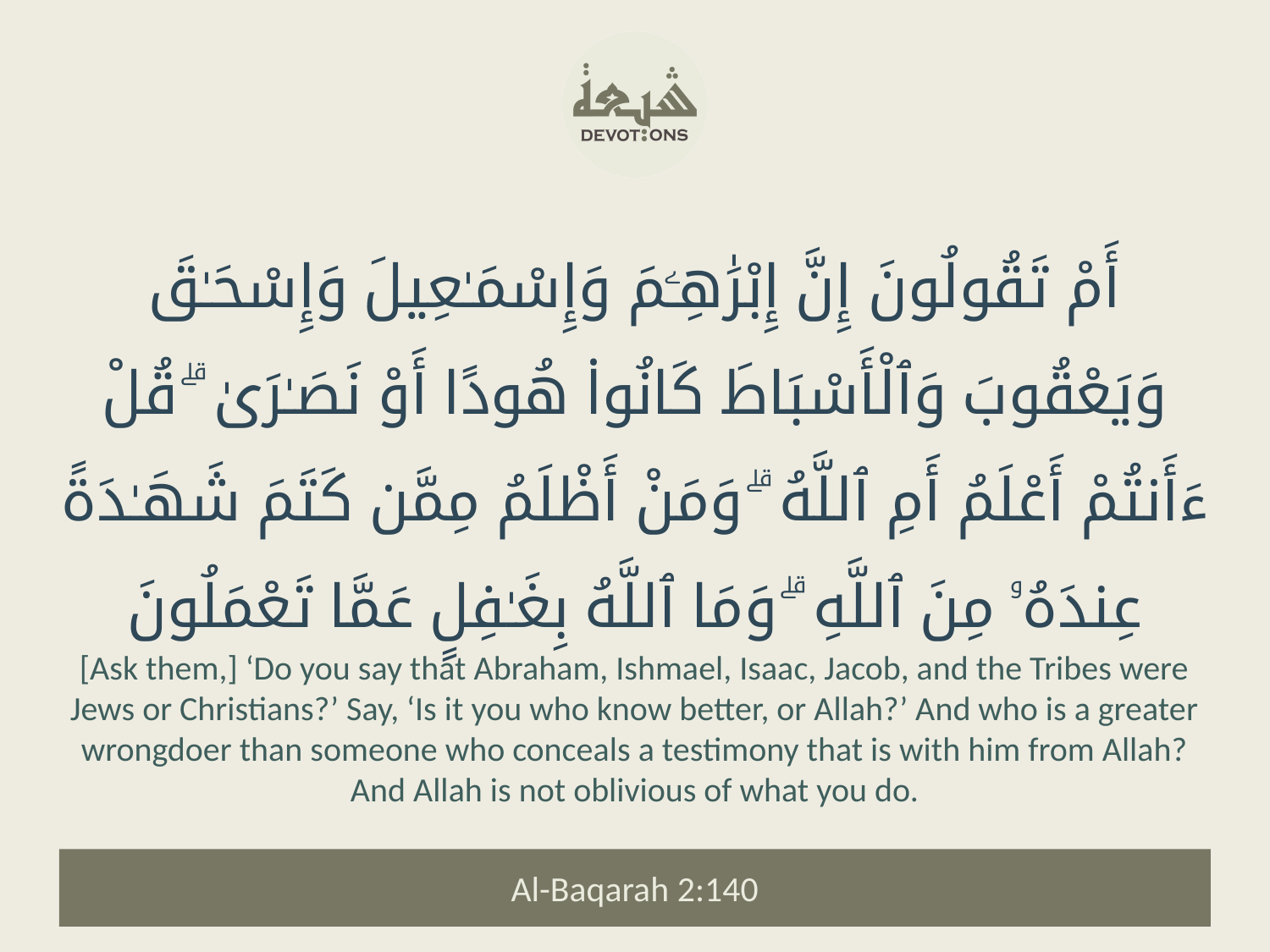

أَمْ تَقُولُونَ إِنَّ إِبْرَٰهِـۧمَ وَإِسْمَـٰعِيلَ وَإِسْحَـٰقَ وَيَعْقُوبَ وَٱلْأَسْبَاطَ كَانُوا۟ هُودًا أَوْ نَصَـٰرَىٰ ۗ قُلْ ءَأَنتُمْ أَعْلَمُ أَمِ ٱللَّهُ ۗ وَمَنْ أَظْلَمُ مِمَّن كَتَمَ شَهَـٰدَةً عِندَهُۥ مِنَ ٱللَّهِ ۗ وَمَا ٱللَّهُ بِغَـٰفِلٍ عَمَّا تَعْمَلُونَ
[Ask them,] ‘Do you say that Abraham, Ishmael, Isaac, Jacob, and the Tribes were Jews or Christians?’ Say, ‘Is it you who know better, or Allah?’ And who is a greater wrongdoer than someone who conceals a testimony that is with him from Allah? And Allah is not oblivious of what you do.
Al-Baqarah 2:140